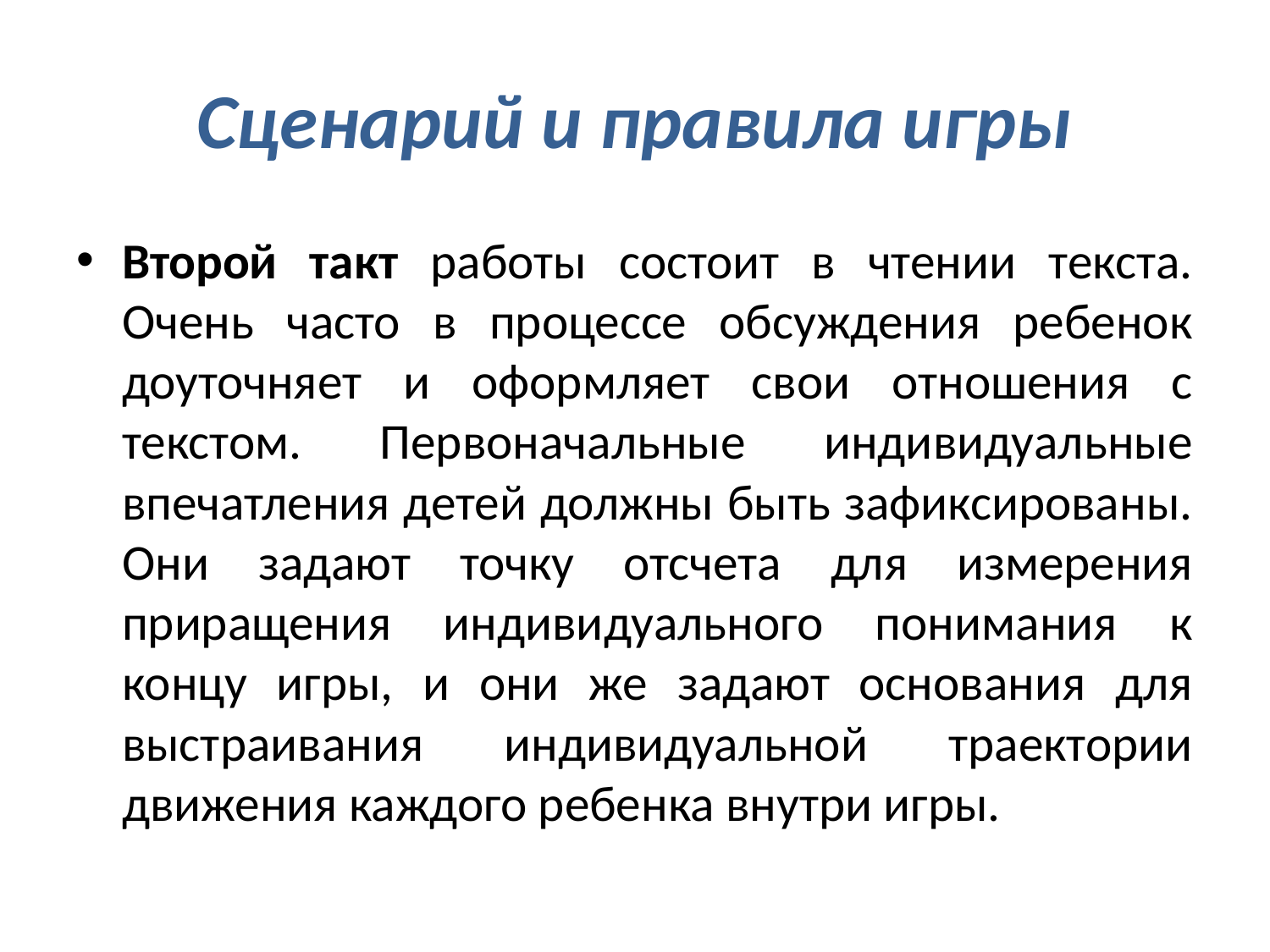

# Сценарий и правила игры
Второй такт работы состоит в чтении текста. Очень часто в процессе обсуждения ребенок доуточняет и оформляет свои отношения с текстом. Первоначальные индивидуальные впечатления детей должны быть зафиксированы. Они задают точку отсчета для измерения приращения индивидуального понимания к концу игры, и они же задают основания для выстраивания индивидуальной траектории движения каждого ребенка внутри игры.